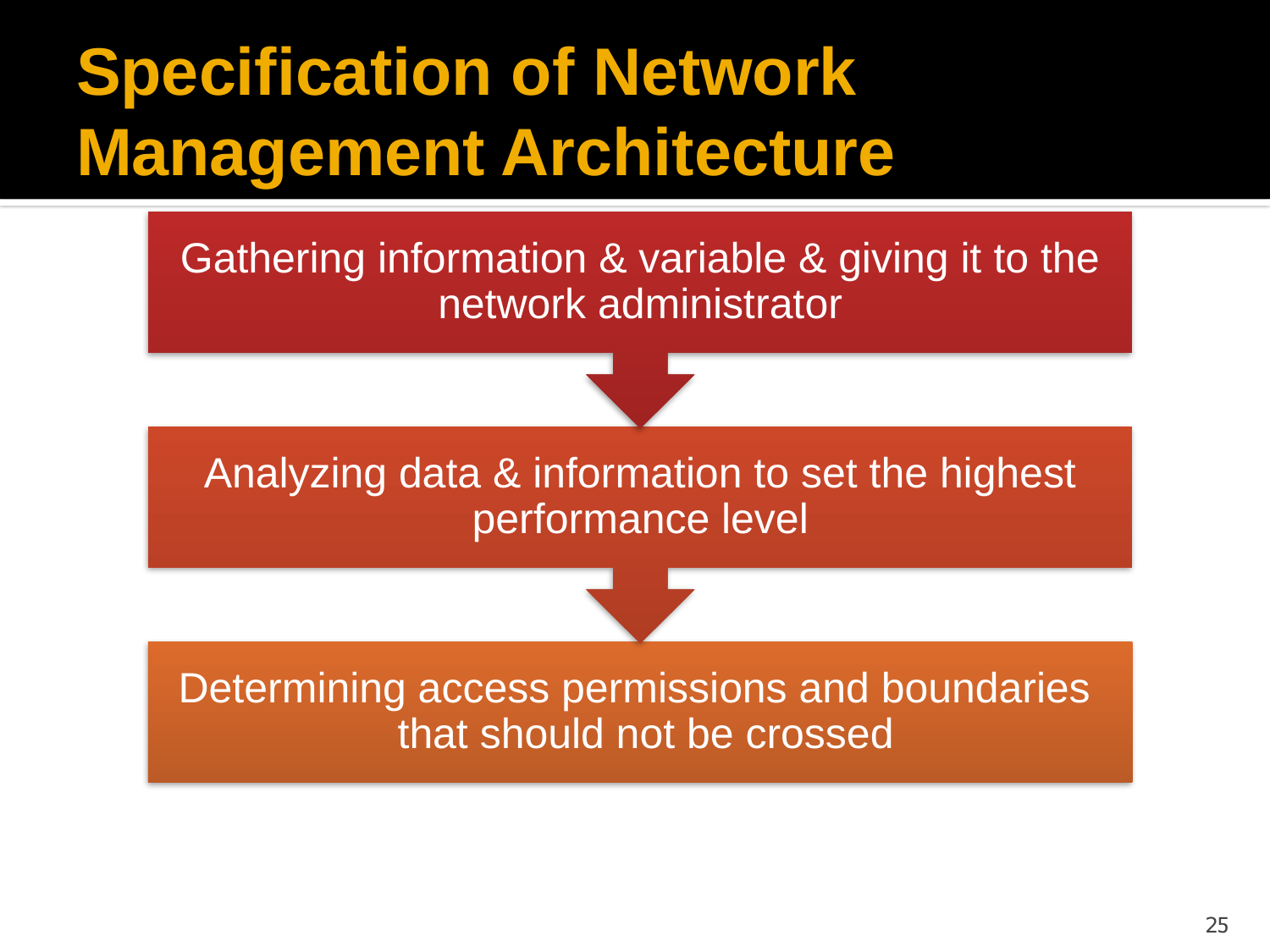

# Specification of Network Management Architecture
Determining access permissions and boundaries  that should not be crossed
Analyzing data & information to set the highest performance level
Gathering information & variable & giving it to the network administrator
25